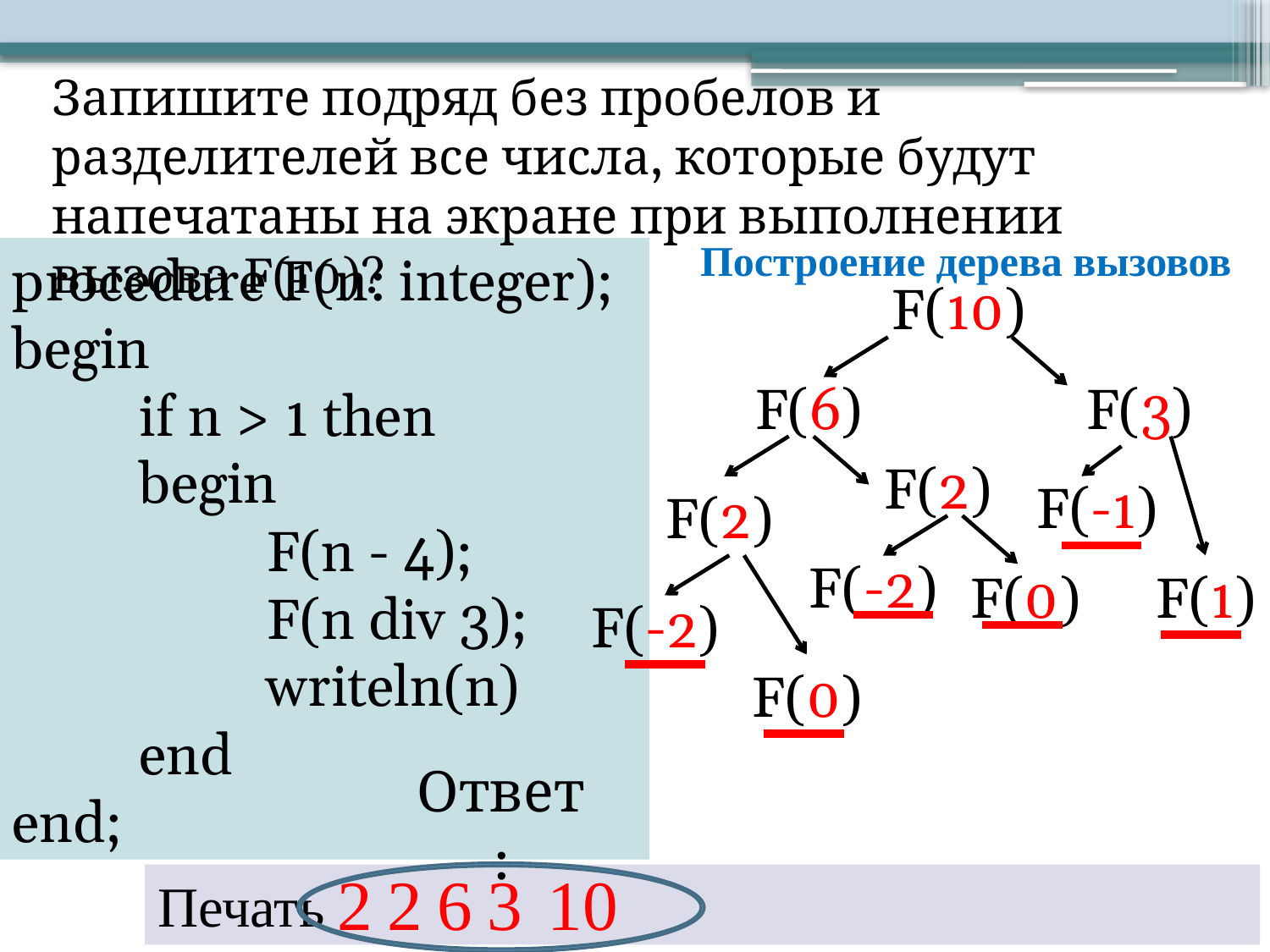

Запишите подряд без пробелов и разделителей все числа, которые будут напечатаны на экране при выполнении вызова F(10)?
       Построение дерева вызовов
procedure F(n: integer); begin
	if n > 1 then 	          	begin
		F(n - 4);
 		F(n div 3);
		writeln(n)
	end
end;
F(10)
F(6)
F(3)
F(2)
F(-1)
F(2)
F(-2)
F(0)
F(1)
F(-2)
F(0)

Ответ:
2
2
6
3
10

Печать